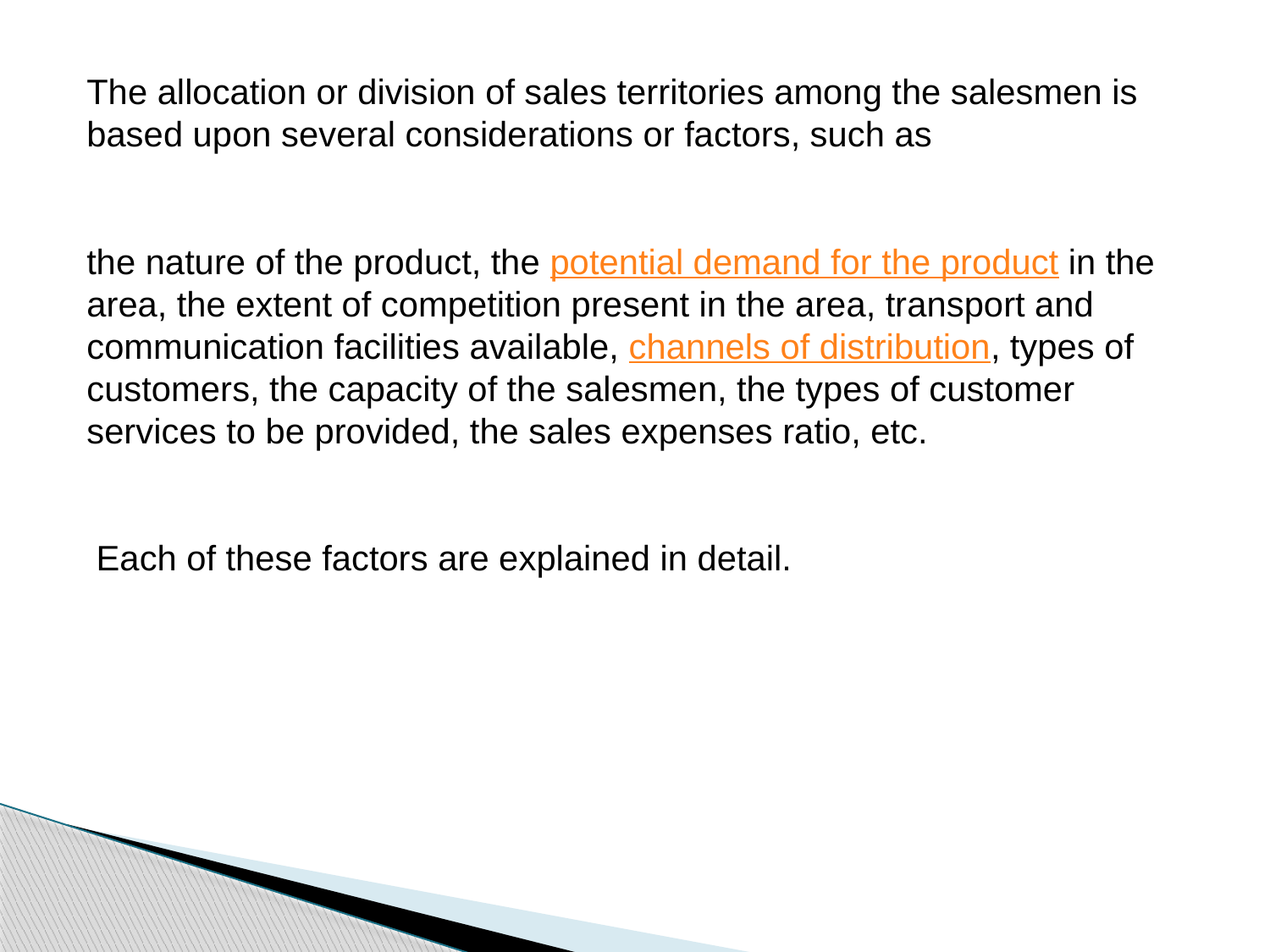

The allocation or division of sales territories among the salesmen is based upon several considerations or factors, such as

the nature of the product, the potential demand for the product in the area, the extent of competition present in the area, transport and communication facilities available, channels of distribution, types of customers, the capacity of the salesmen, the types of customer services to be provided, the sales expenses ratio, etc.

 Each of these factors are explained in detail.